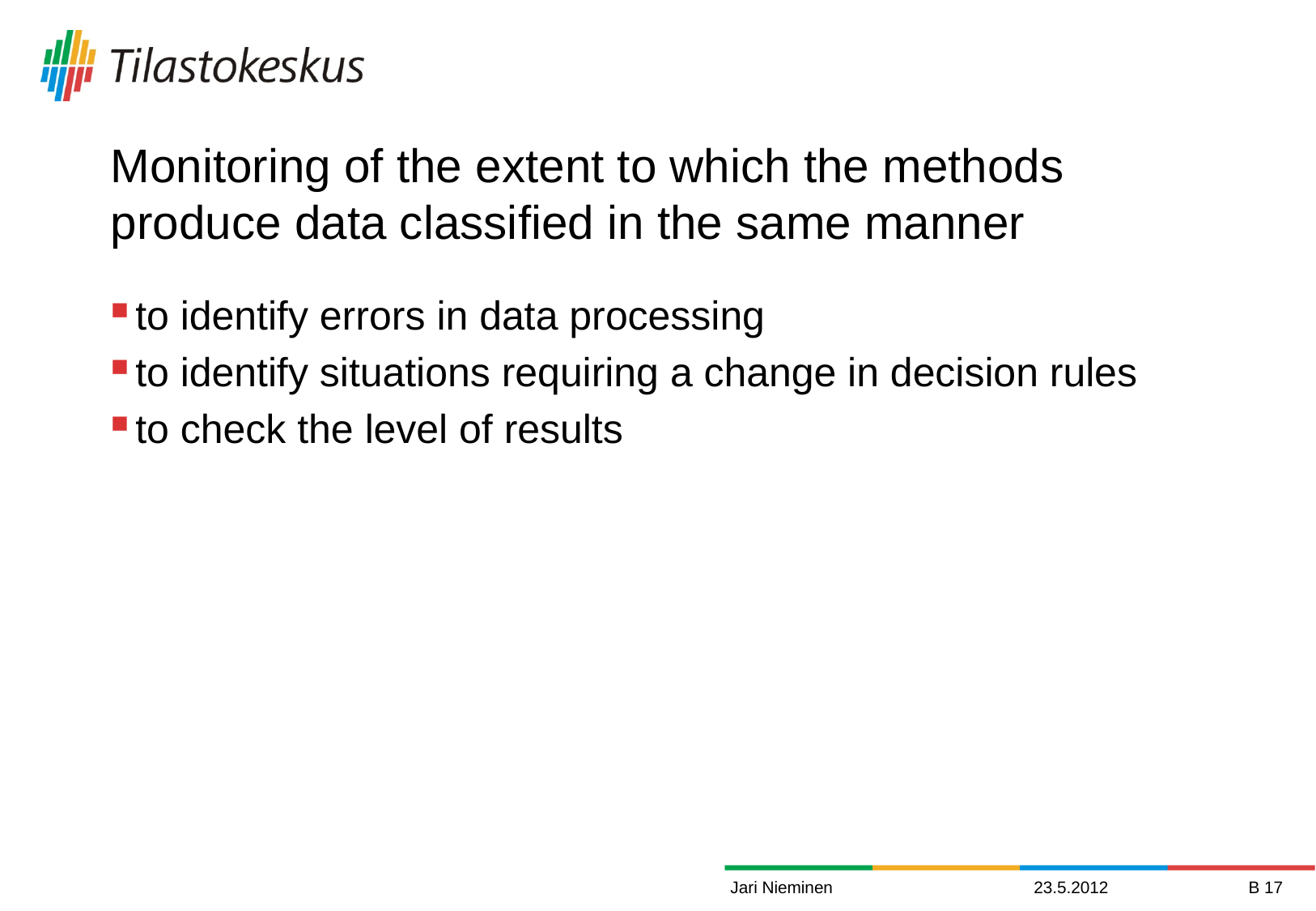

# Monitoring of the extent to which the methods produce data classified in the same manner
to identify errors in data processing
to identify situations requiring a change in decision rules
to check the level of results

Jari Nieminen
23.5.2012
B 17